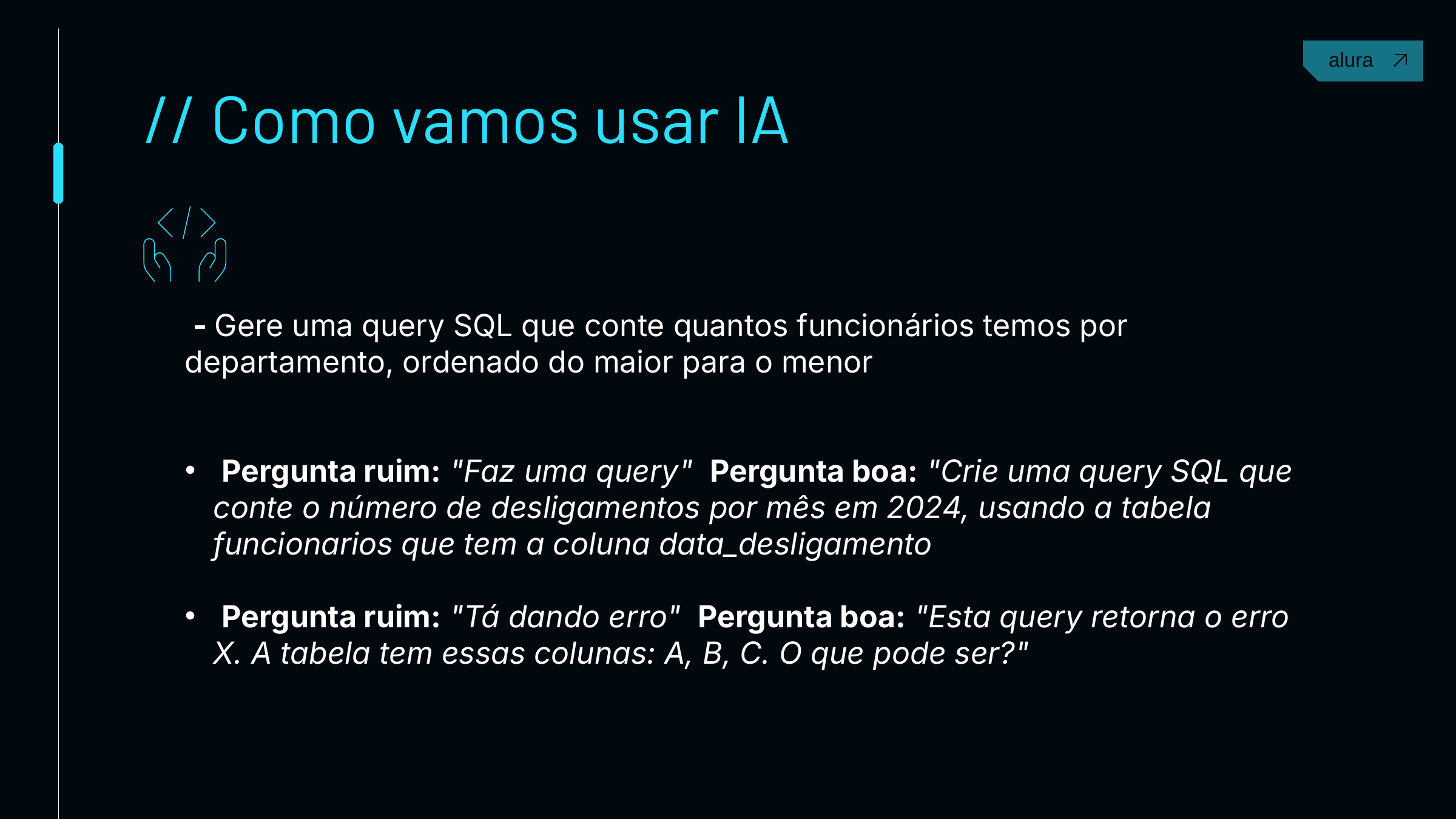

Contact
// Como vamos usar IA

 - Gere uma query SQL que conte quantos funcionários temos por departamento, ordenado do maior para o menor

 Pergunta ruim: "Faz uma query"  Pergunta boa: "Crie uma query SQL que conte o número de desligamentos por mês em 2024, usando a tabela funcionarios que tem a coluna data_desligamento

 Pergunta ruim: "Tá dando erro"  Pergunta boa: "Esta query retorna o erro X. A tabela tem essas colunas: A, B, C. O que pode ser?"